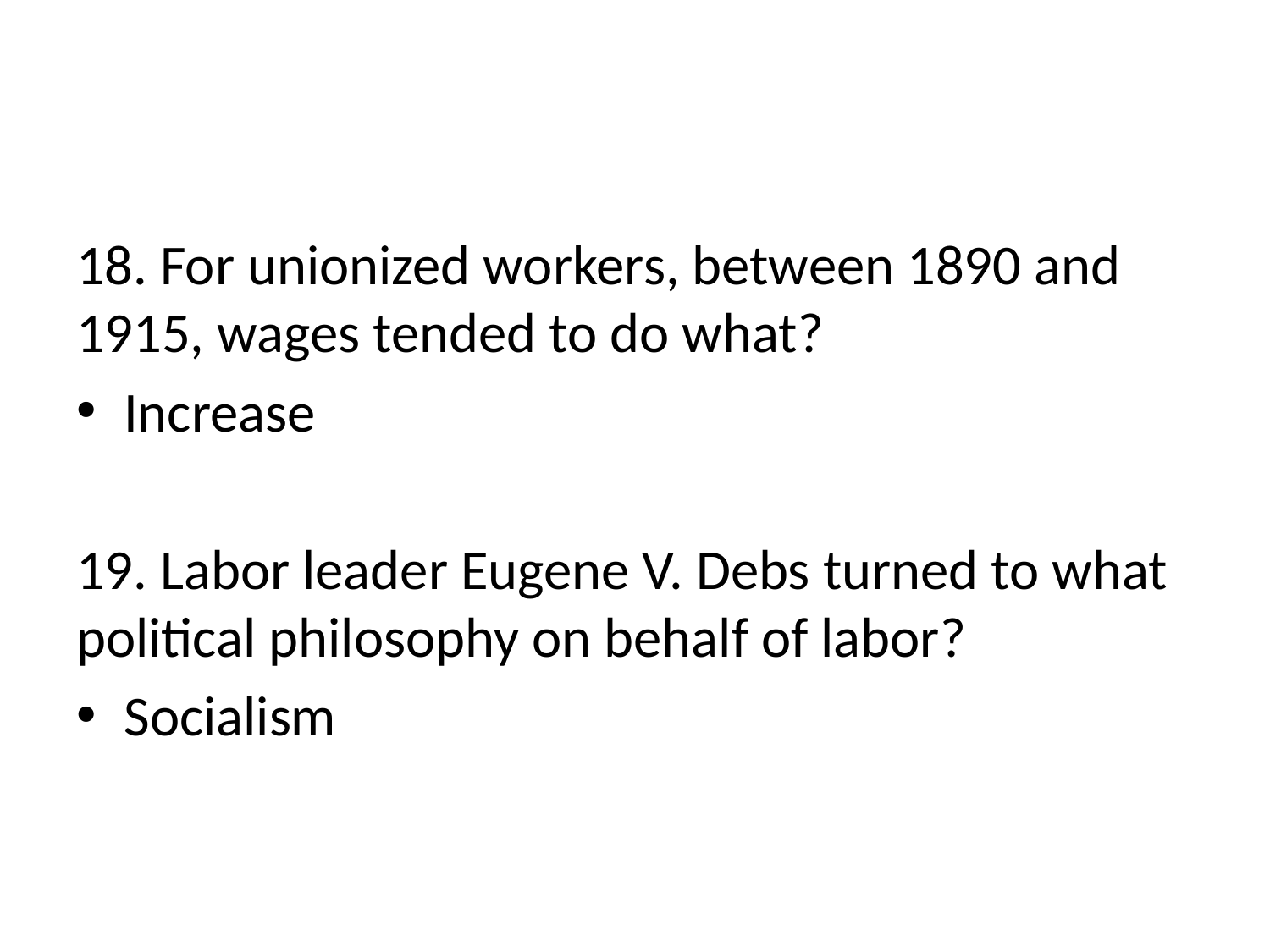

#
18. For unionized workers, between 1890 and 1915, wages tended to do what?
Increase

19. Labor leader Eugene V. Debs turned to what political philosophy on behalf of labor?
Socialism